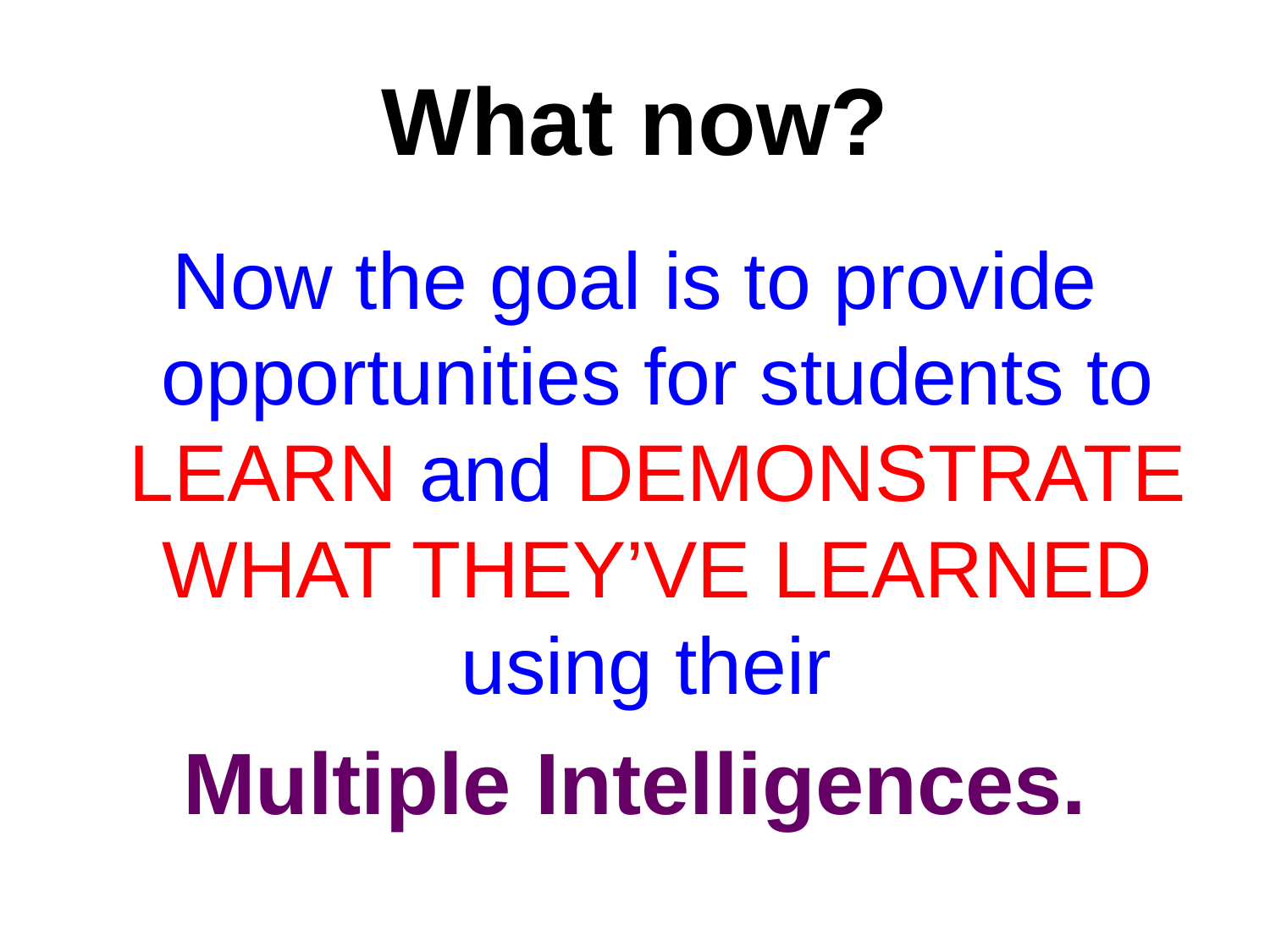

# What now?
Now the goal is to provide opportunities for students to LEARN and DEMONSTRATE WHAT THEY’VE LEARNED using their
Multiple Intelligences.